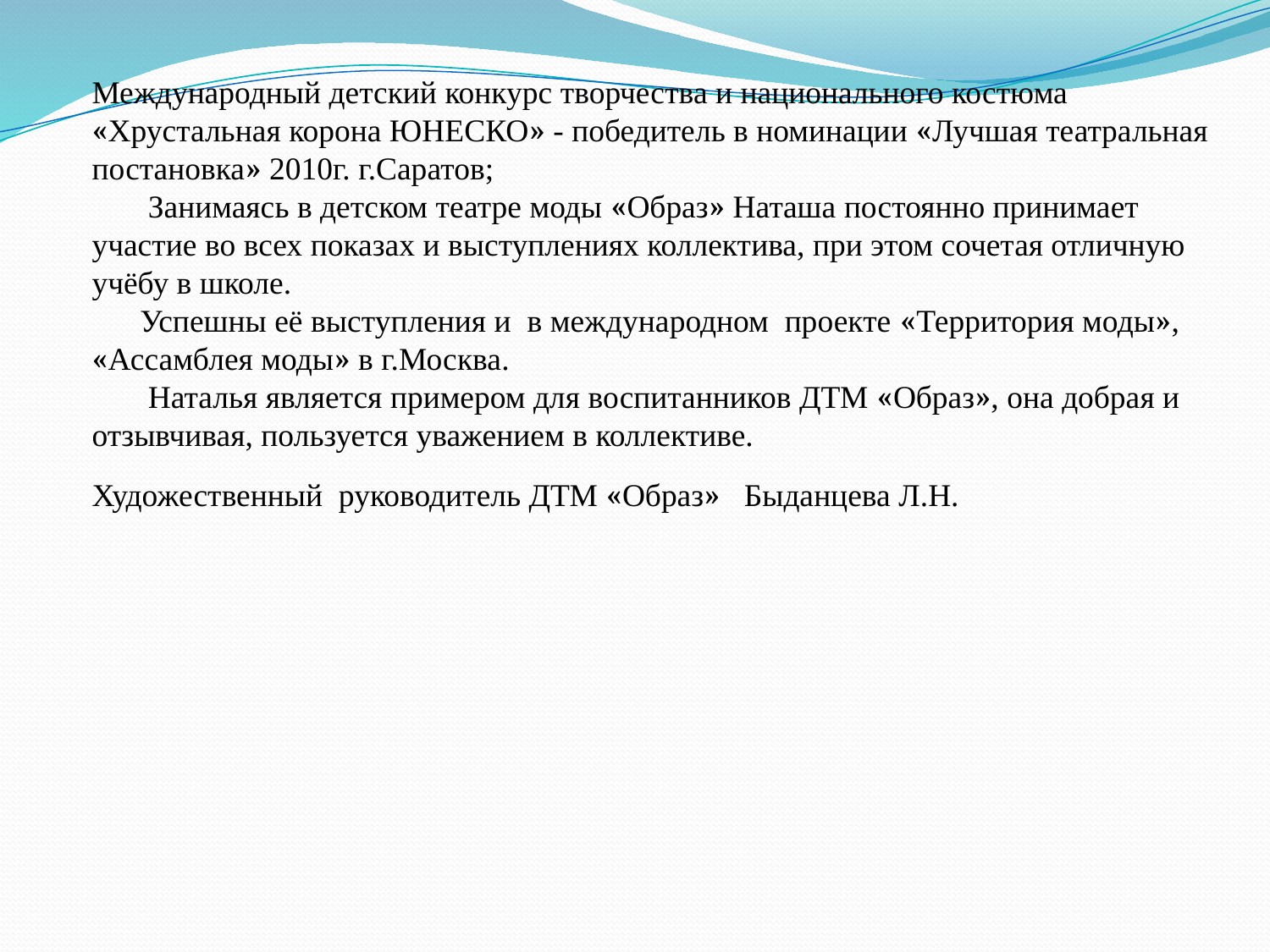

Международный детский конкурс творчества и национального костюма «Хрустальная корона ЮНЕСКО» - победитель в номинации «Лучшая театральная постановка» 2010г. г.Саратов;
       Занимаясь в детском театре моды «Образ» Наташа постоянно принимает участие во всех показах и выступлениях коллектива, при этом сочетая отличную учёбу в школе.
      Успешны её выступления и  в международном  проекте «Территория моды», «Ассамблея моды» в г.Москва.
       Наталья является примером для воспитанников ДТМ «Образ», она добрая и отзывчивая, пользуется уважением в коллективе.

Художественный  руководитель ДТМ «Образ»   Быданцева Л.Н.